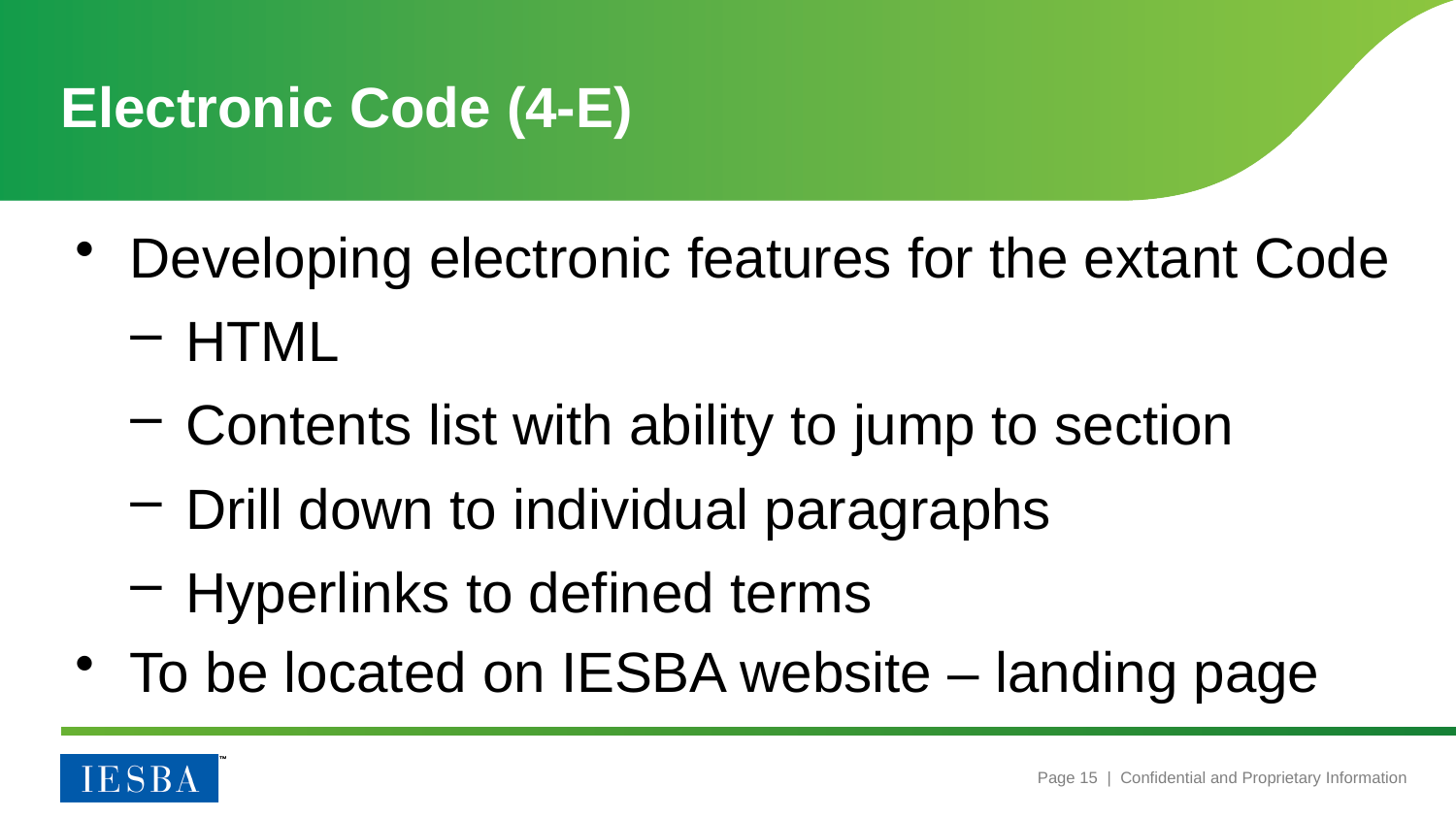

# Electronic Code (4-E)
Developing electronic features for the extant Code
HTML
Contents list with ability to jump to section
Drill down to individual paragraphs
Hyperlinks to defined terms
To be located on IESBA website – landing page